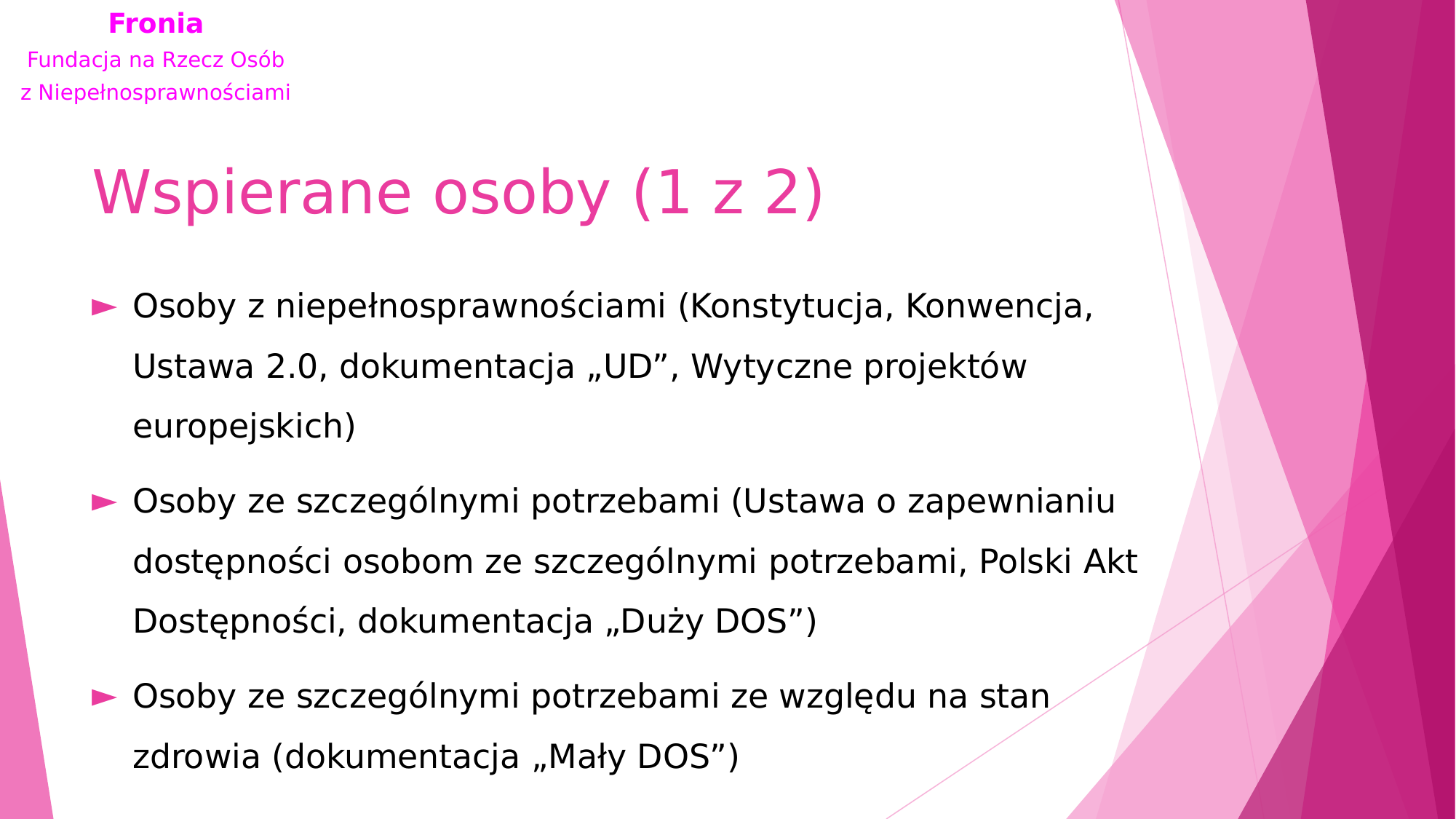

# Wspierane osoby (1 z 2)
Osoby z niepełnosprawnościami (Konstytucja, Konwencja, Ustawa 2.0, dokumentacja „UD”, Wytyczne projektów europejskich)
Osoby ze szczególnymi potrzebami (Ustawa o zapewnianiu dostępności osobom ze szczególnymi potrzebami, Polski Akt Dostępności, dokumentacja „Duży DOS”)
Osoby ze szczególnymi potrzebami ze względu na stan zdrowia (dokumentacja „Mały DOS”)